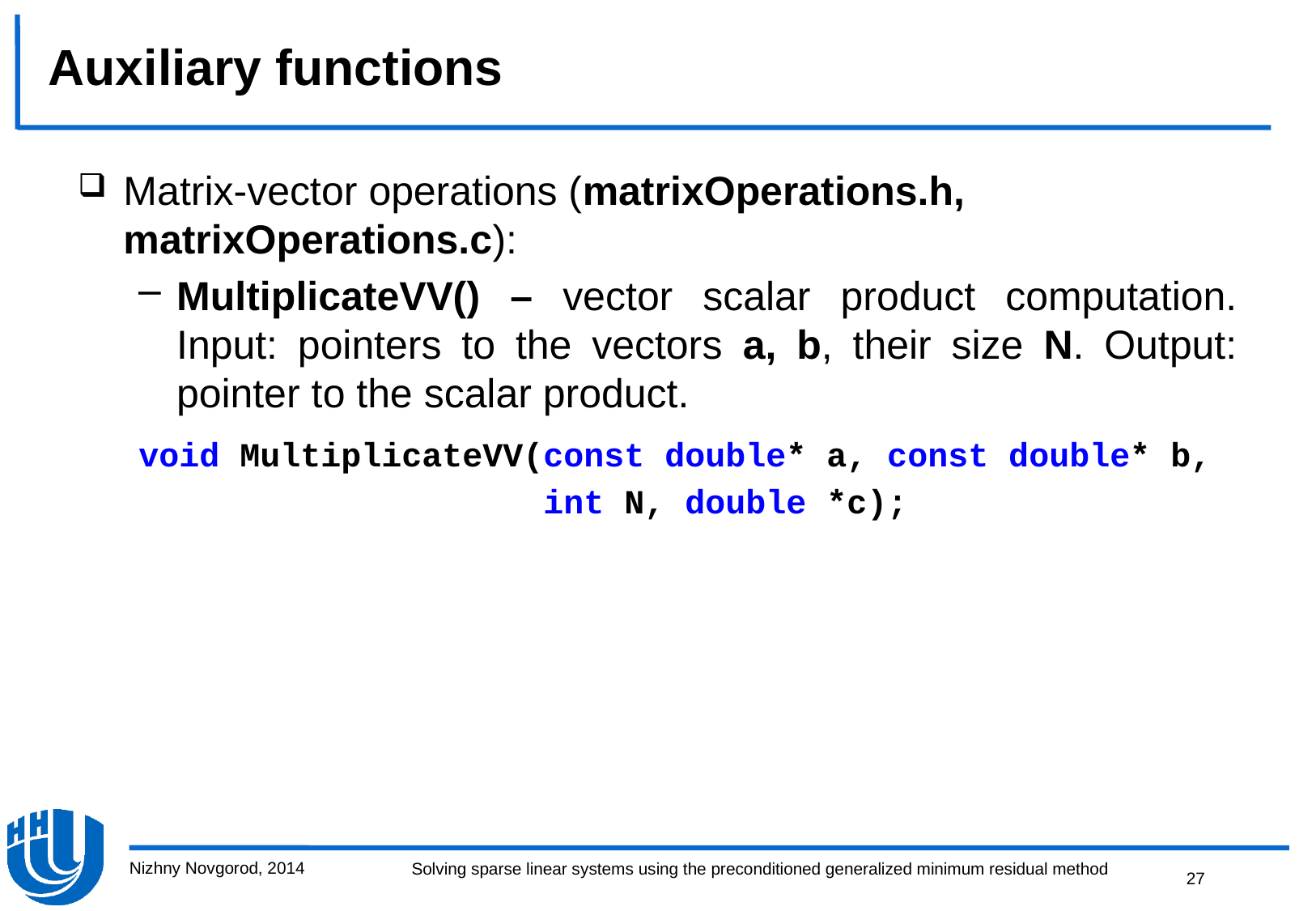

# Auxiliary functions
Matrix-vector operations (matrixOperations.h, matrixOperations.с):
MultiplicateVV() – vector scalar product computation. Input: pointers to the vectors a, b, their size N. Output: pointer to the scalar product.
void MultiplicateVV(const double* a, const double* b,
                    int N, double *c);

Nizhny Novgorod, 2014
27
Solving sparse linear systems using the preconditioned generalized minimum residual method